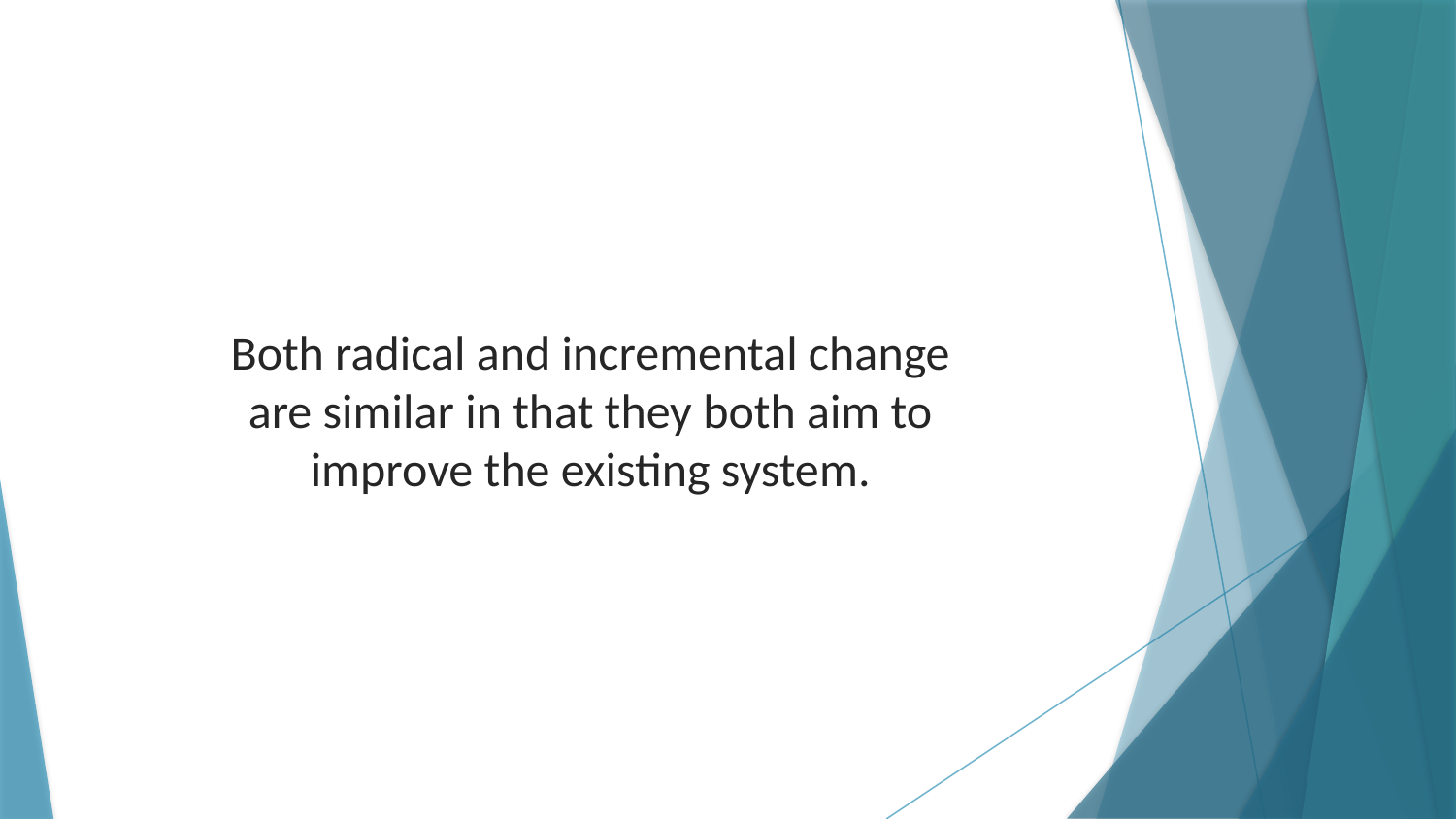

Both radical and incremental change are similar in that they both aim to improve the existing system.